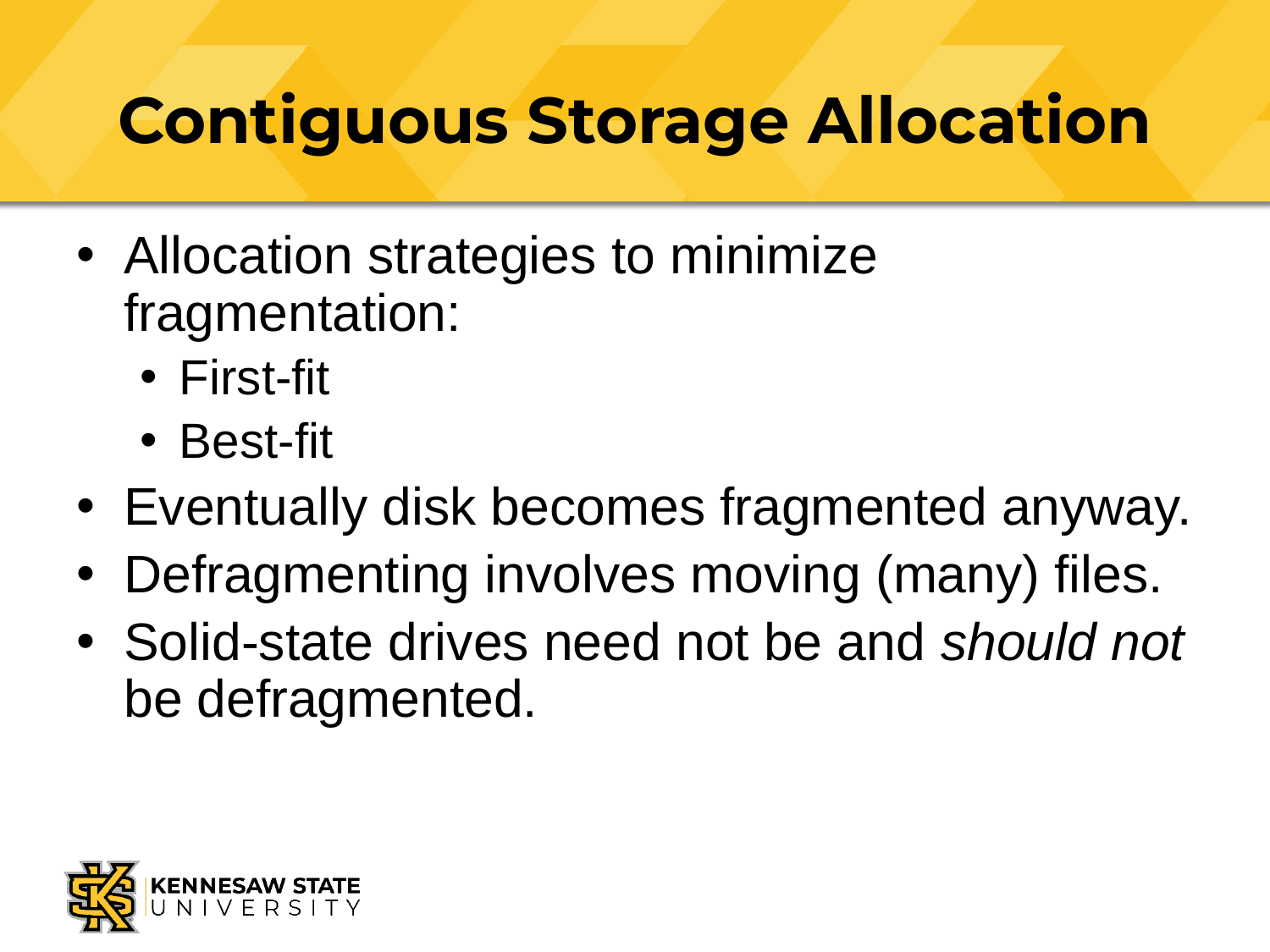

# Contiguous Storage Allocation
Allocation strategies to minimize fragmentation:
First-fit
Best-fit
Eventually disk becomes fragmented anyway.
Defragmenting involves moving (many) files.
Solid-state drives need not be and should not be defragmented.